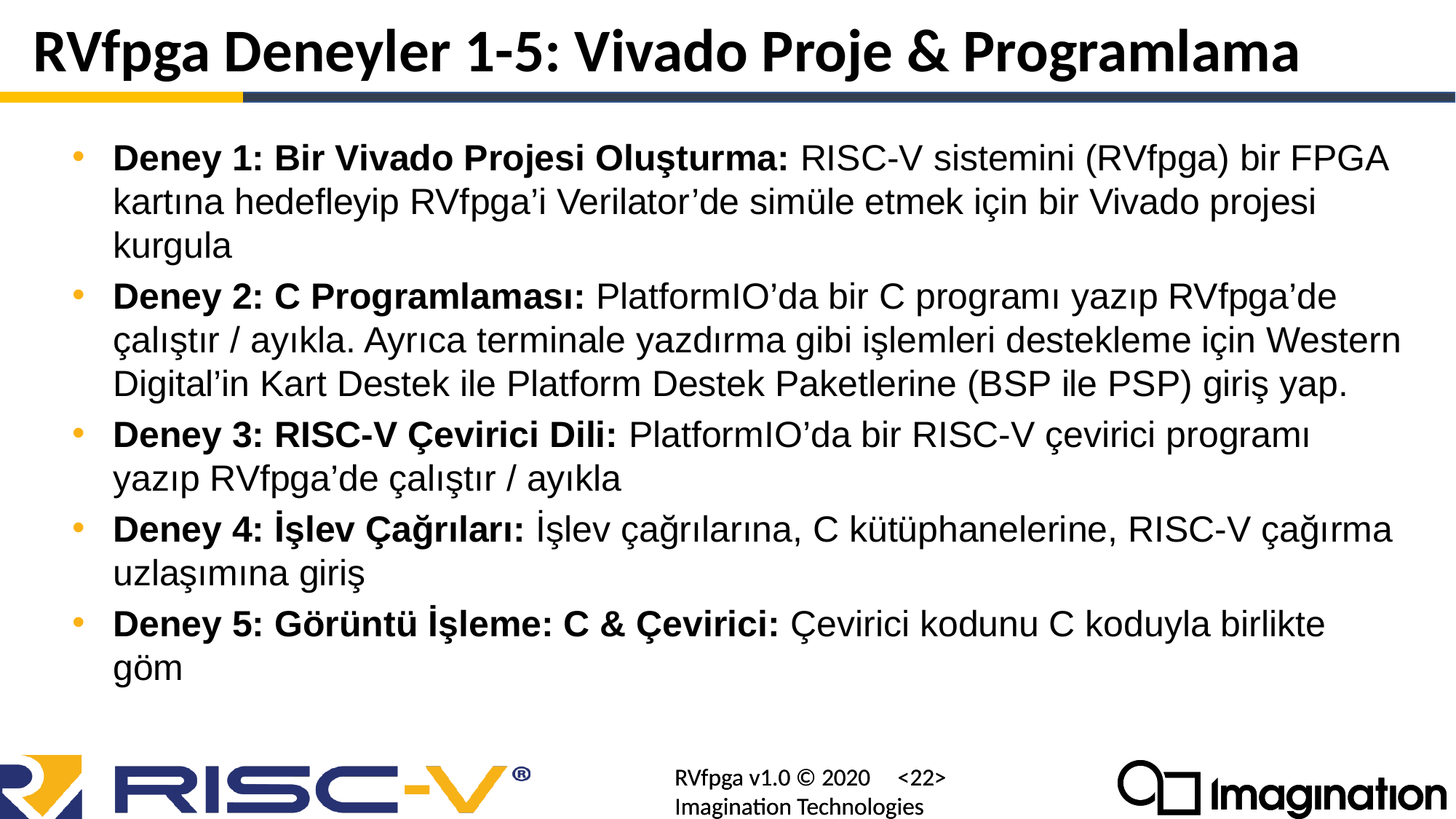

# RVfpga Deneyler 1-5: Vivado Proje & Programlama

Deney 1: Bir Vivado Projesi Oluşturma: RISC-V sistemini (RVfpga) bir FPGA kartına hedefleyip RVfpga’i Verilator’de simüle etmek için bir Vivado projesi kurgula
Deney 2: C Programlaması: PlatformIO’da bir C programı yazıp RVfpga’de çalıştır / ayıkla. Ayrıca terminale yazdırma gibi işlemleri destekleme için Western Digital’in Kart Destek ile Platform Destek Paketlerine (BSP ile PSP) giriş yap.
Deney 3: RISC-V Çevirici Dili: PlatformIO’da bir RISC-V çevirici programı yazıp RVfpga’de çalıştır / ayıkla
Deney 4: İşlev Çağrıları: İşlev çağrılarına, C kütüphanelerine, RISC-V çağırma uzlaşımına giriş
Deney 5: Görüntü İşleme: C & Çevirici: Çevirici kodunu C koduyla birlikte göm